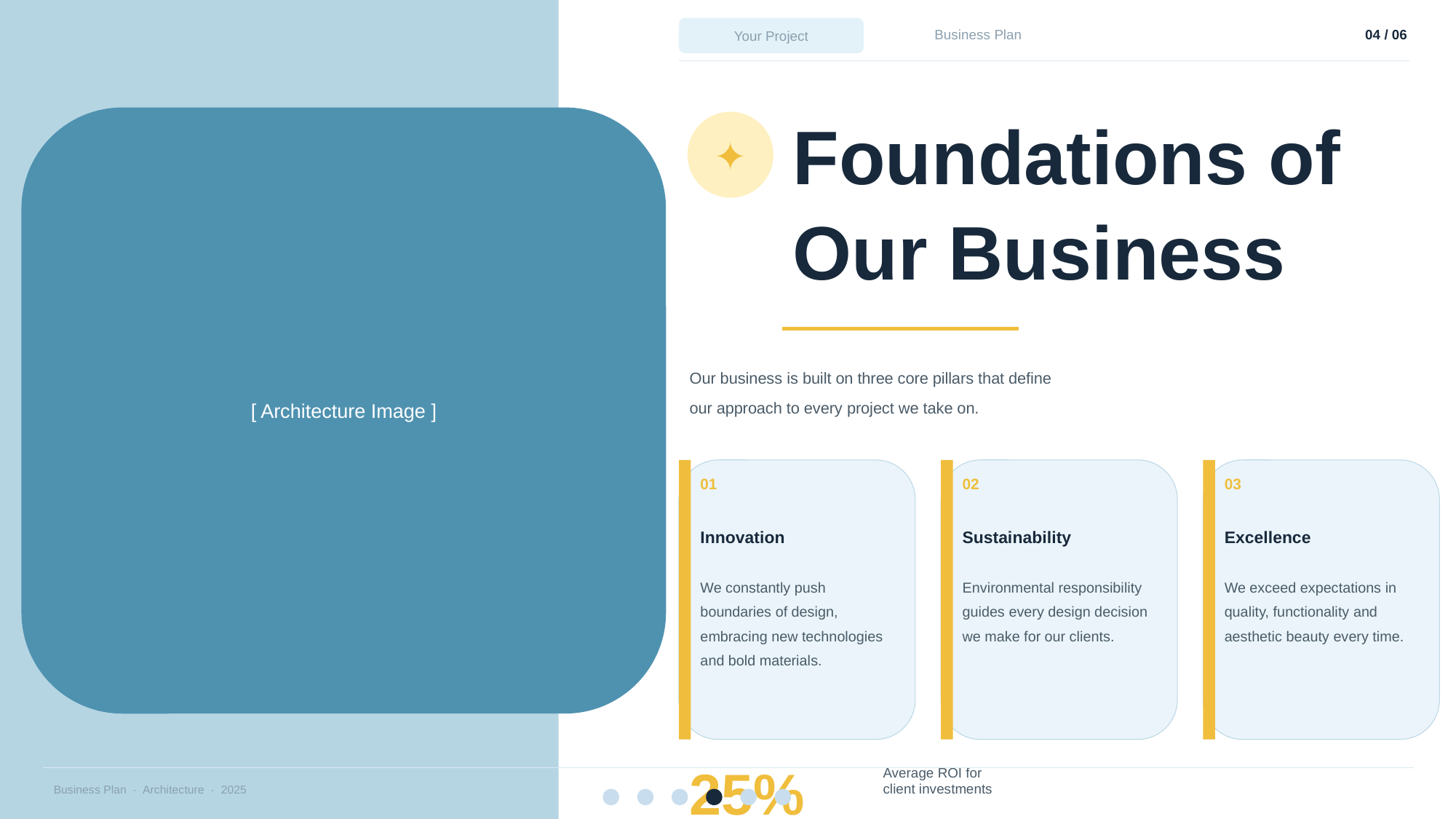

Your Project
Business Plan
04 / 06
Foundations of
Our Business
[ Architecture Image ]

✦
Our business is built on three core pillars that define
our approach to every project we take on.

01

02

03
Innovation
Sustainability
Excellence
We constantly push boundaries of design, embracing new technologies and bold materials.
Environmental responsibility guides every design decision we make for our clients.
We exceed expectations in quality, functionality and aesthetic beauty every time.
25%
Average ROI for
client investments
Business Plan  ·  Architecture  ·  2025